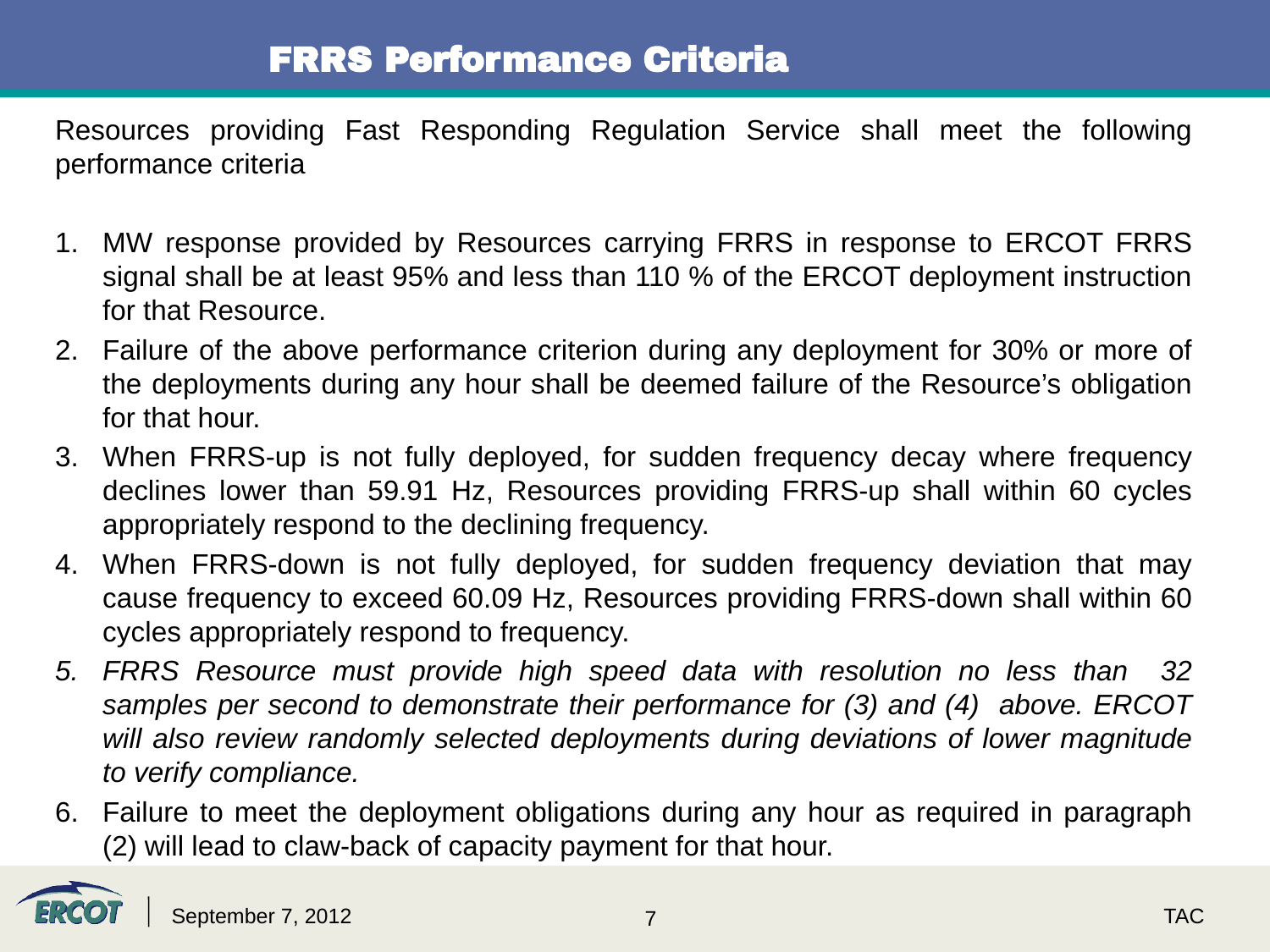

# FRRS Performance Criteria
Resources providing Fast Responding Regulation Service shall meet the following performance criteria

MW response provided by Resources carrying FRRS in response to ERCOT FRRS signal shall be at least 95% and less than 110 % of the ERCOT deployment instruction for that Resource.
Failure of the above performance criterion during any deployment for 30% or more of the deployments during any hour shall be deemed failure of the Resource’s obligation for that hour.
When FRRS-up is not fully deployed, for sudden frequency decay where frequency declines lower than 59.91 Hz, Resources providing FRRS-up shall within 60 cycles appropriately respond to the declining frequency.
When FRRS-down is not fully deployed, for sudden frequency deviation that may cause frequency to exceed 60.09 Hz, Resources providing FRRS-down shall within 60 cycles appropriately respond to frequency.
FRRS Resource must provide high speed data with resolution no less than  32 samples per second to demonstrate their performance for (3) and (4)  above. ERCOT will also review randomly selected deployments during deviations of lower magnitude to verify compliance.
Failure to meet the deployment obligations during any hour as required in paragraph (2) will lead to claw-back of capacity payment for that hour.

September 7, 2012
TAC